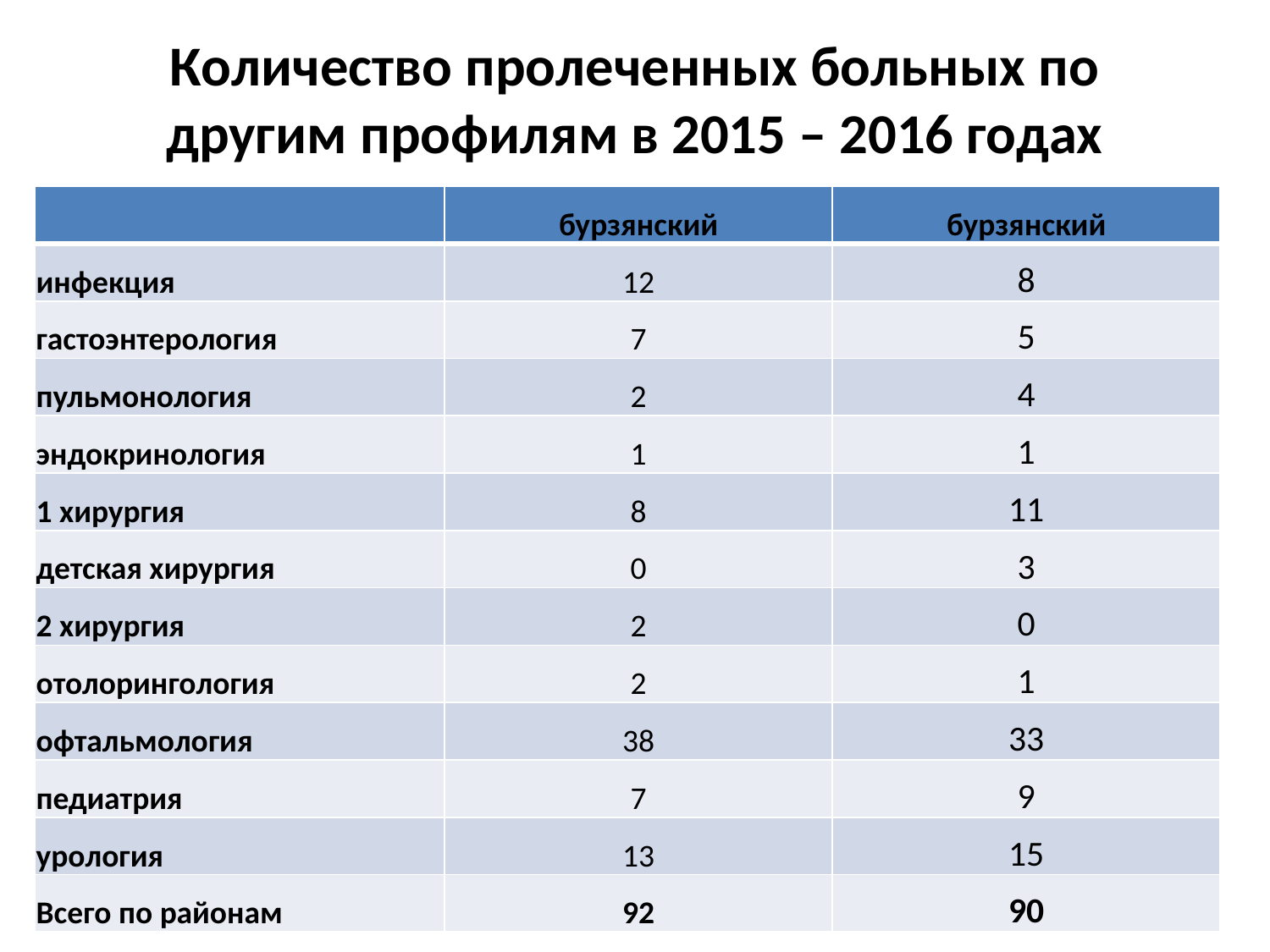

# Количество пролеченных больных по другим профилям в 2015 – 2016 годах
|  | бурзянский | бурзянский |
| --- | --- | --- |
| инфекция | 12 | 8 |
| гастоэнтерология | 7 | 5 |
| пульмонология | 2 | 4 |
| эндокринология | 1 | 1 |
| 1 хирургия | 8 | 11 |
| детская хирургия | 0 | 3 |
| 2 хирургия | 2 | 0 |
| отолорингология | 2 | 1 |
| офтальмология | 38 | 33 |
| педиатрия | 7 | 9 |
| урология | 13 | 15 |
| Всего по районам | 92 | 90 |